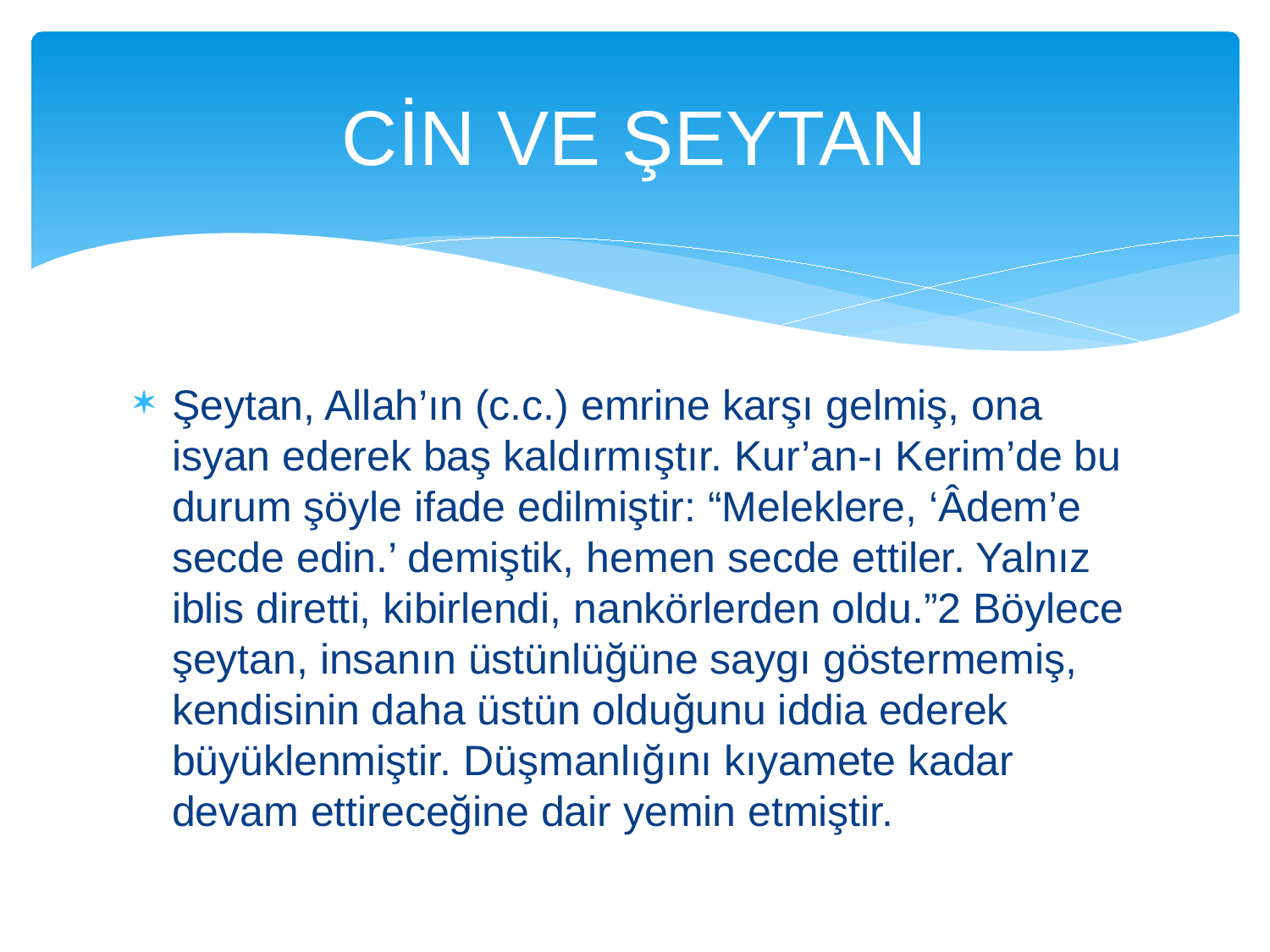

# CİN VE ŞEYTAN
Şeytan, Allah’ın (c.c.) emrine karşı gelmiş, ona isyan ederek baş kaldırmıştır. Kur’an-ı Kerim’de bu durum şöyle ifade edilmiştir: “Meleklere, ‘Âdem’e secde edin.’ demiştik, hemen secde ettiler. Yalnız iblis diretti, kibirlendi, nankörlerden oldu.”2 Böylece şeytan, insanın üstünlüğüne saygı göstermemiş, kendisinin daha üstün olduğunu iddia ederek büyüklenmiştir. Düşmanlığını kıyamete kadar devam ettireceğine dair yemin etmiştir.